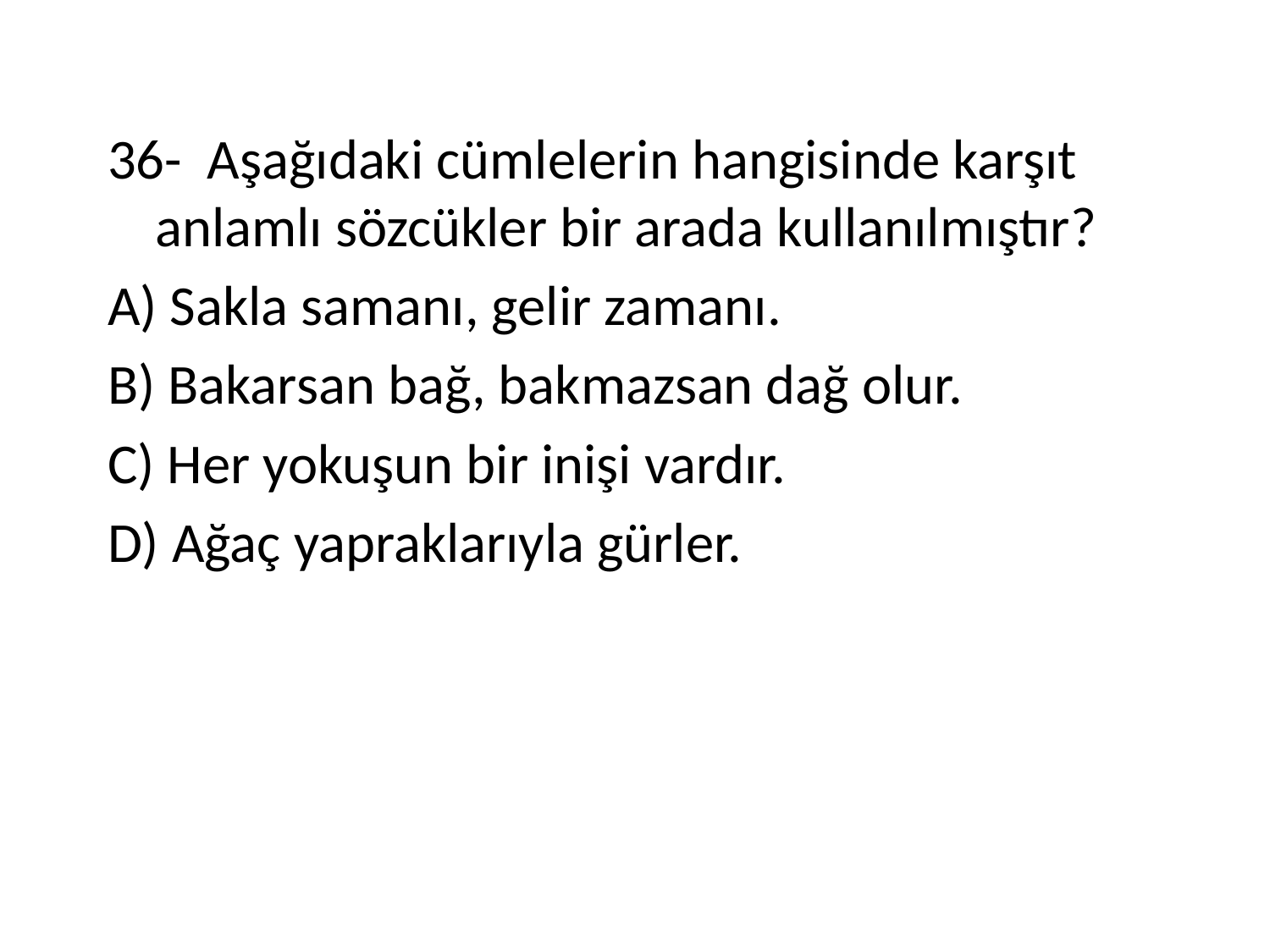

36-  Aşağıdaki cümlelerin hangisinde karşıt anlamlı sözcükler bir arada kullanılmıştır?
A) Sakla samanı, gelir zamanı.
B) Bakarsan bağ, bakmazsan dağ olur.
C) Her yokuşun bir inişi vardır.
D) Ağaç yapraklarıyla gürler.